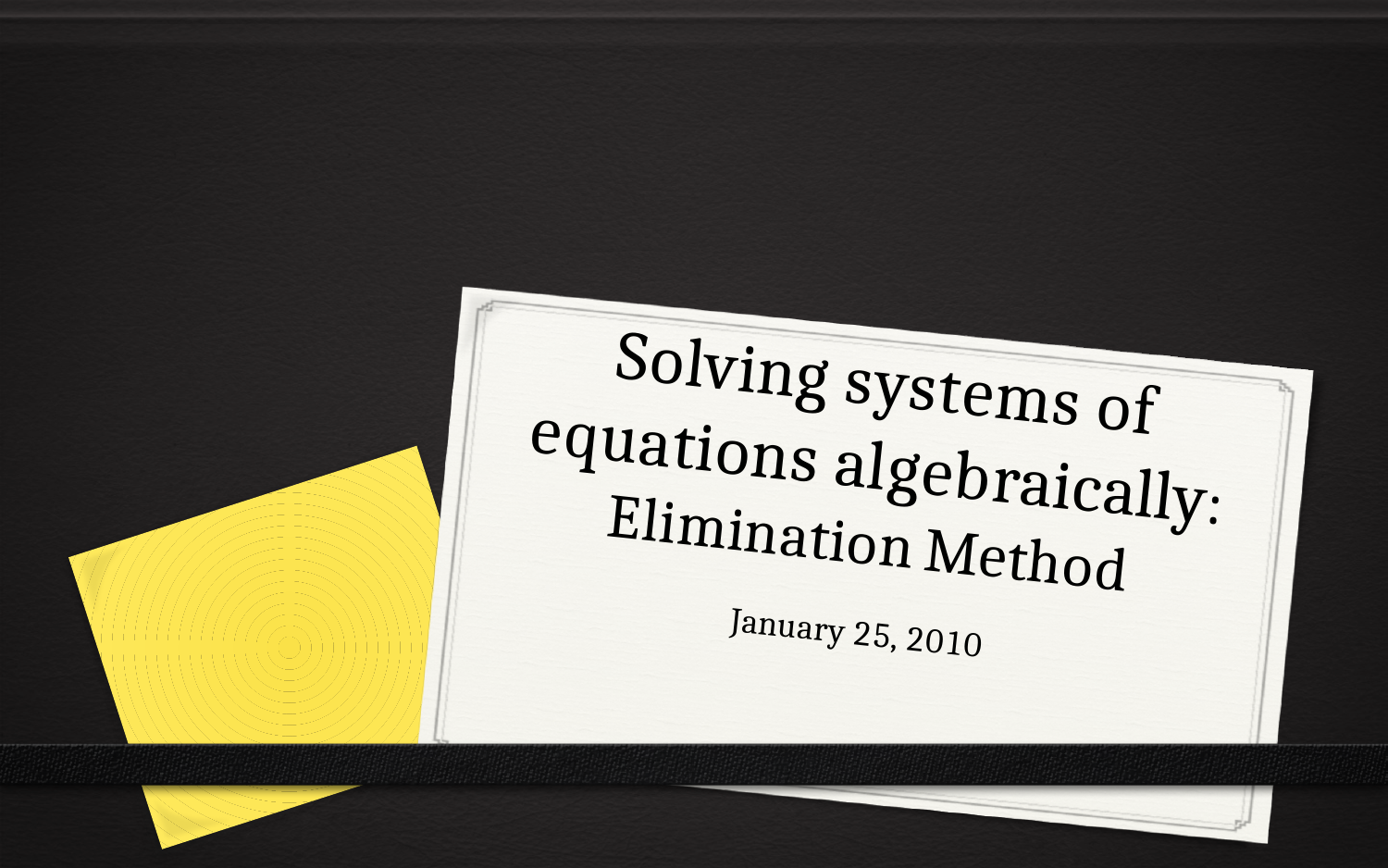

# Solving systems of equations algebraically: Elimination Method
January 25, 2010